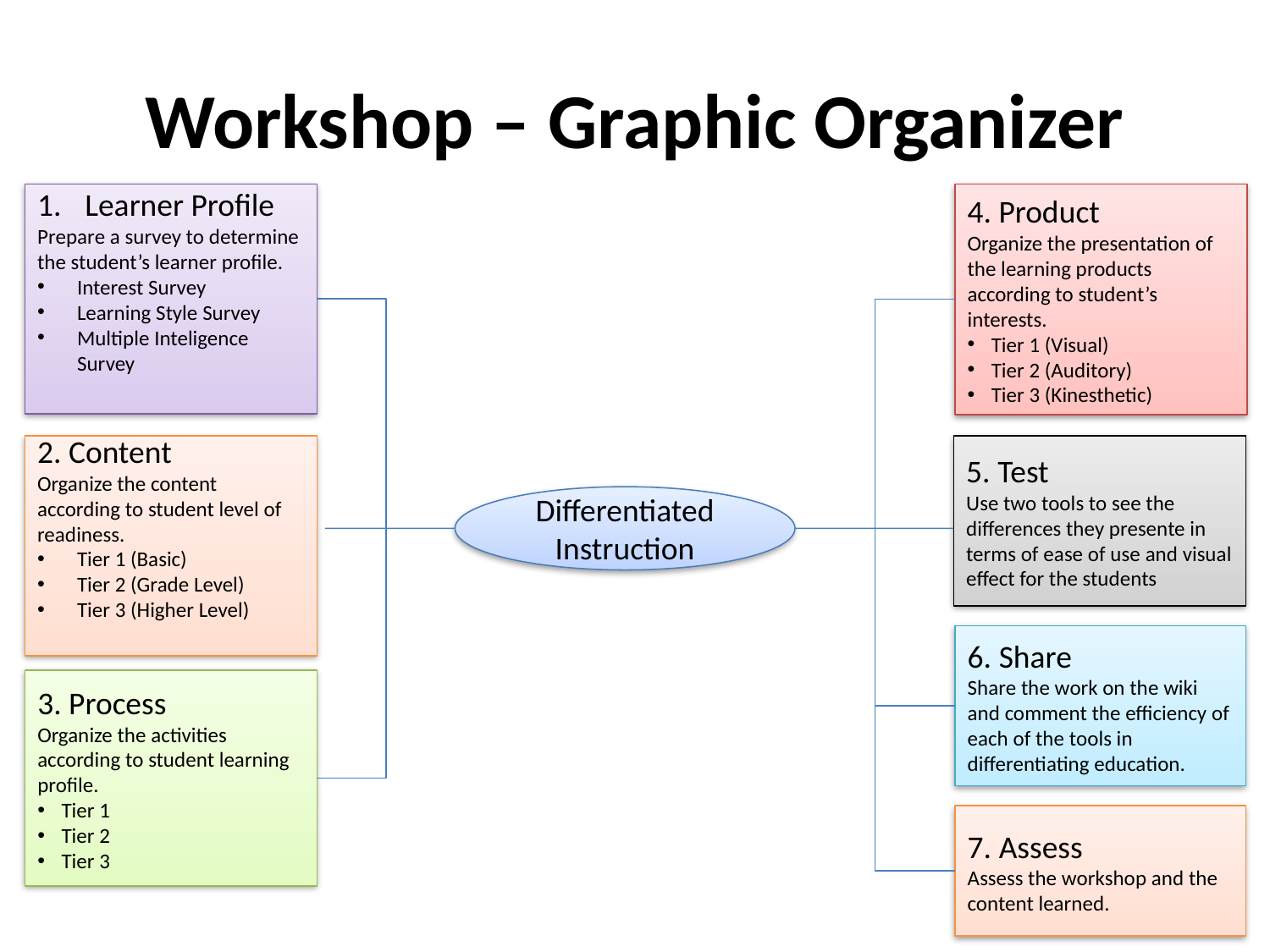

# Workshop – Graphic Organizer
Learner Profile
Prepare a survey to determine the student’s learner profile.
Interest Survey
Learning Style Survey
Multiple Inteligence Survey

4. Product
Organize the presentation of the learning products according to student’s interests.
Tier 1 (Visual)
Tier 2 (Auditory)
Tier 3 (Kinesthetic)
2. Content
Organize the content according to student level of readiness.
Tier 1 (Basic)
Tier 2 (Grade Level)
Tier 3 (Higher Level)

5. Test
Use two tools to see the differences they presente in terms of ease of use and visual effect for the students
Differentiated Instruction
6. Share
Share the work on the wiki and comment the efficiency of each of the tools in differentiating education.
3. Process
Organize the activities according to student learning profile.
Tier 1
Tier 2
Tier 3
7. Assess
Assess the workshop and the content learned.